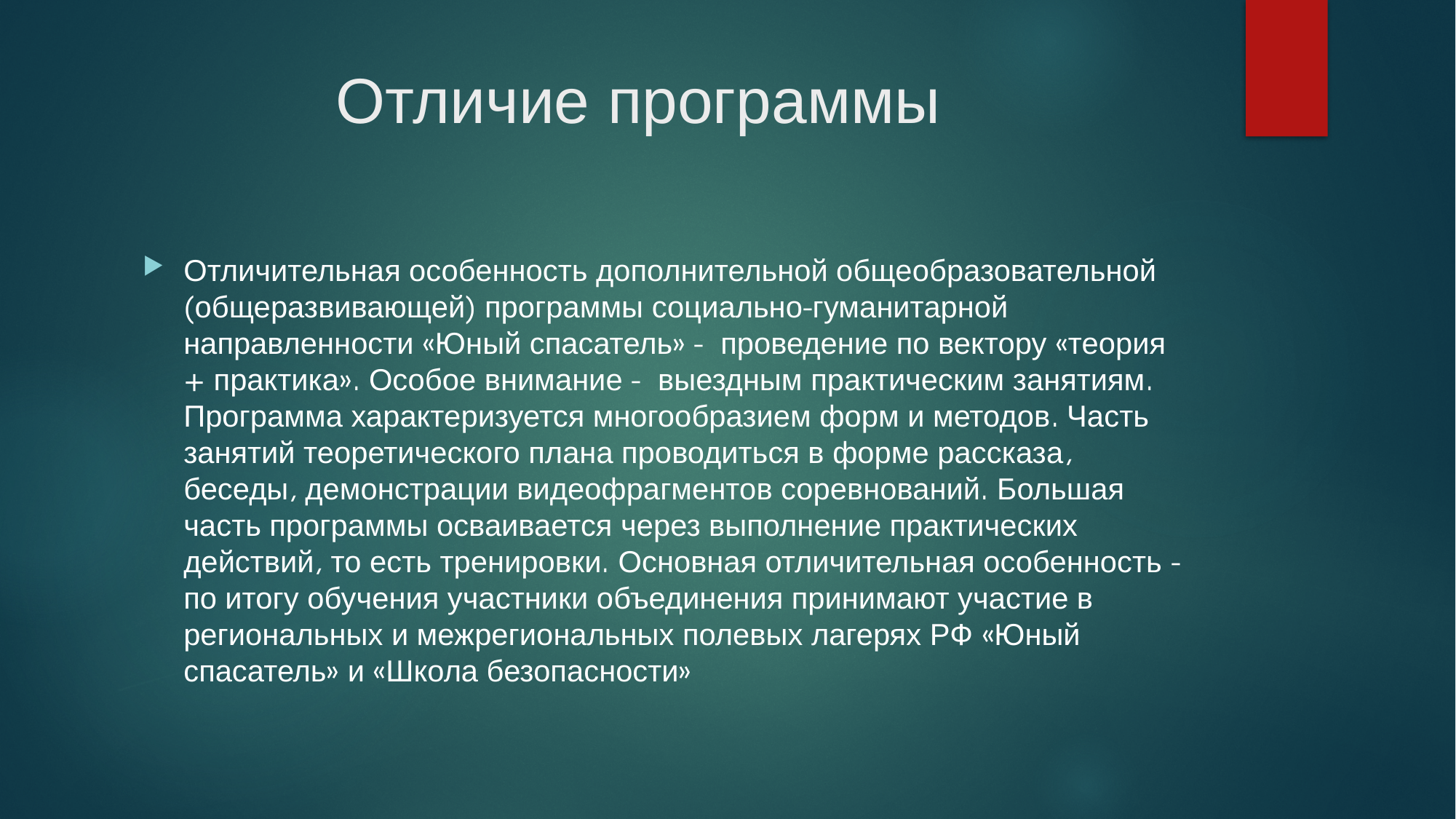

# Отличие программы
Отличительная особенность дополнительной общеобразовательной (общеразвивающей) программы социально-гуманитарной направленности «Юный спасатель» -  проведение по вектору «теория + практика». Особое внимание -  выездным практическим занятиям. Программа характеризуется многообразием форм и методов. Часть занятий теоретического плана проводиться в форме рассказа, беседы, демонстрации видеофрагментов соревнований. Большая часть программы осваивается через выполнение практических действий, то есть тренировки. Основная отличительная особенность - по итогу обучения участники объединения принимают участие в региональных и межрегиональных полевых лагерях РФ «Юный спасатель» и «Школа безопасности»